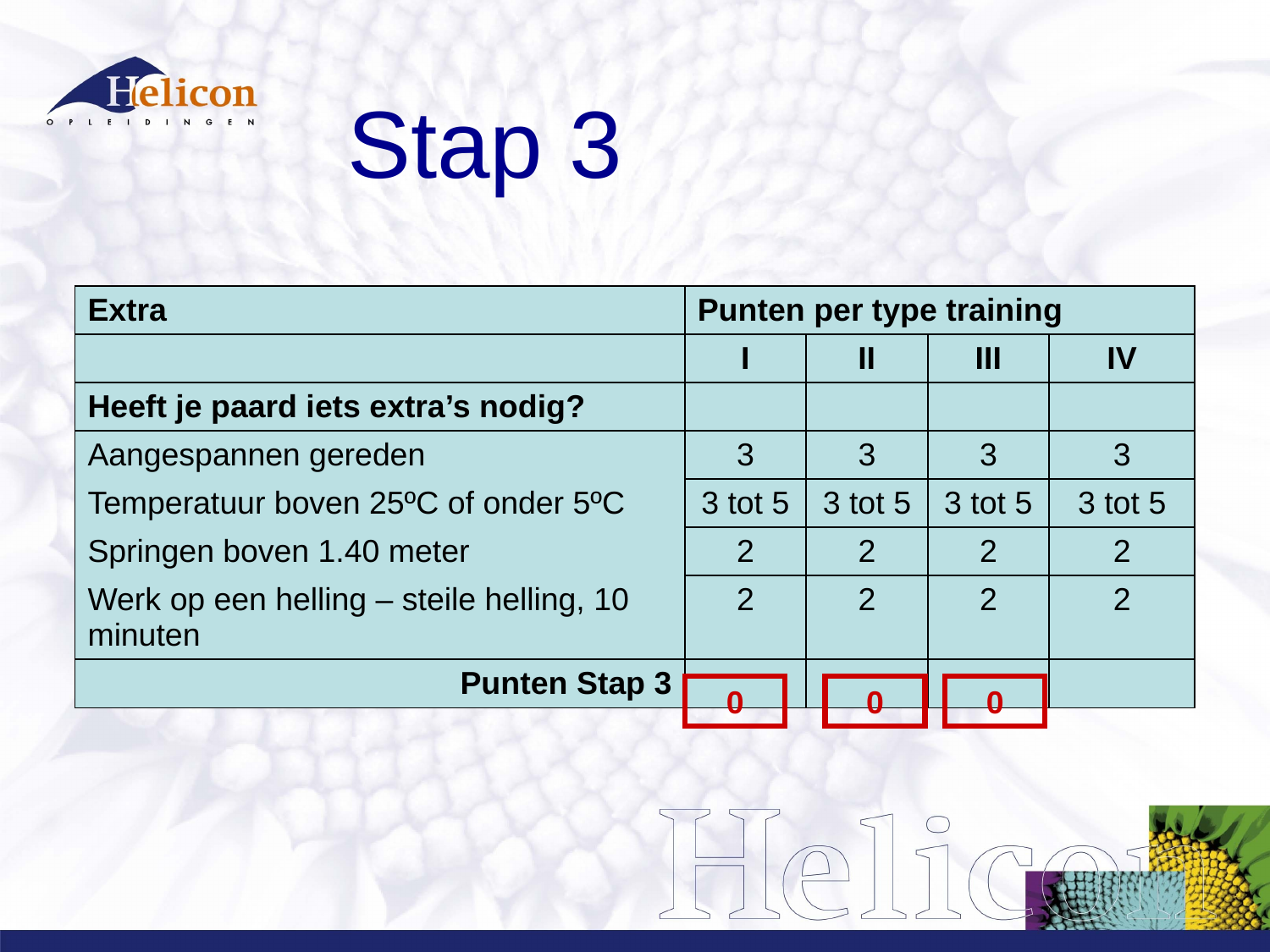

Stap 3
| Extra | Punten per type training |  |  |  |
| --- | --- | --- | --- | --- |
|  | I | II | III | IV |
| Heeft je paard iets extra’s nodig? |  |  |  |  |
| Aangespannen gereden | 3 | 3 | 3 | 3 |
| Temperatuur boven 25ºC of onder 5ºC | 3 tot 5 | 3 tot 5 | 3 tot 5 | 3 tot 5 |
| Springen boven 1.40 meter | 2 | 2 | 2 | 2 |
| Werk op een helling – steile helling, 10 minuten | 2 | 2 | 2 | 2 |
| Punten Stap 3 |  |  |  |  |
0
0
0